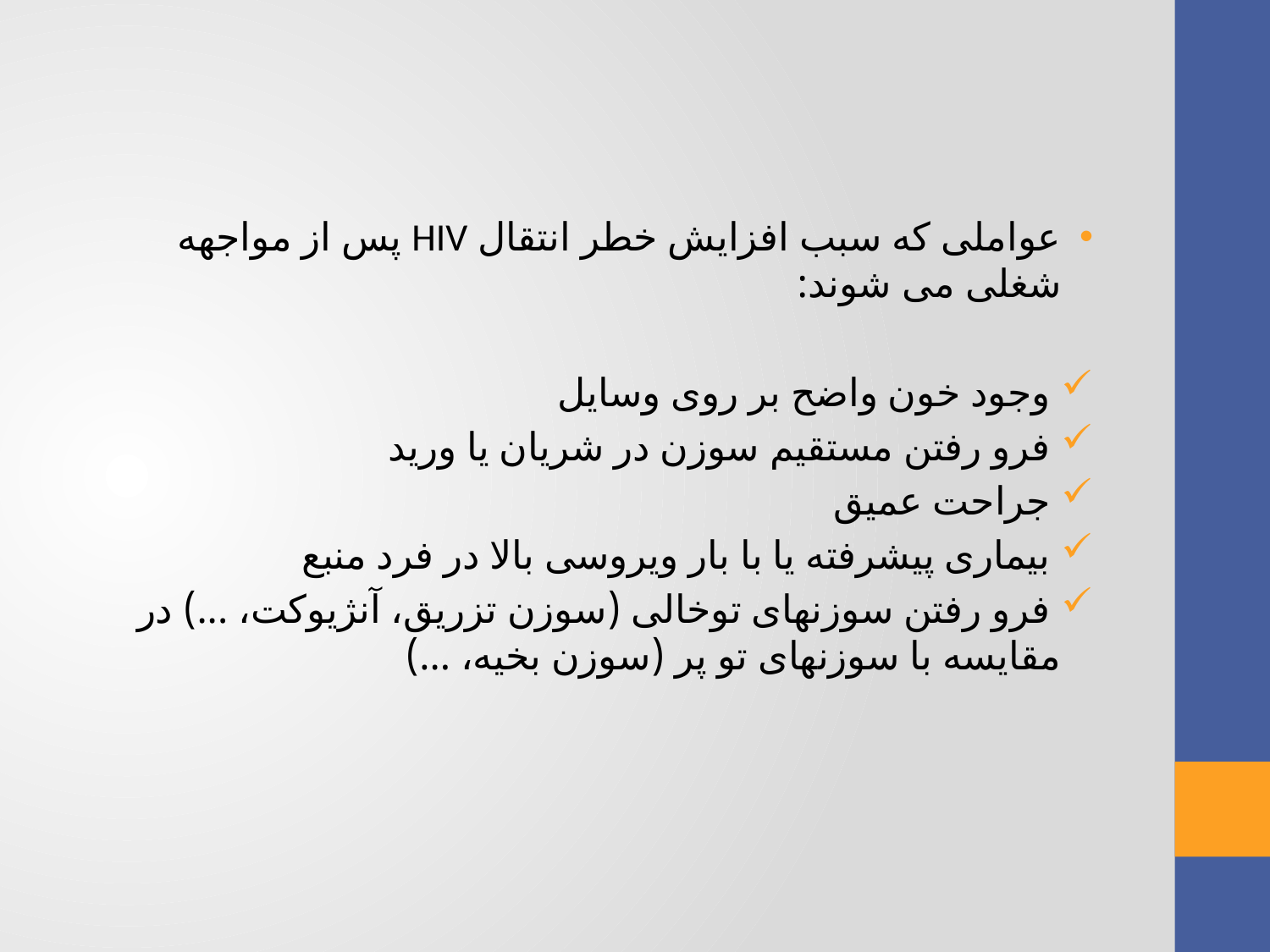

#
عواملی که سبب افزایش خطر انتقال HIV پس از مواجهه شغلی می شوند:

 وجود خون واضح بر روی وسایل
 فرو رفتن مستقیم سوزن در شریان یا ورید
 جراحت عمیق
 بیماری پیشرفته یا با بار ویروسی بالا در فرد منبع
 فرو رفتن سوزنهای توخالی (سوزن تزریق، آنژیوکت، ...) در مقایسه با سوزنهای تو پر (سوزن بخیه، ...)